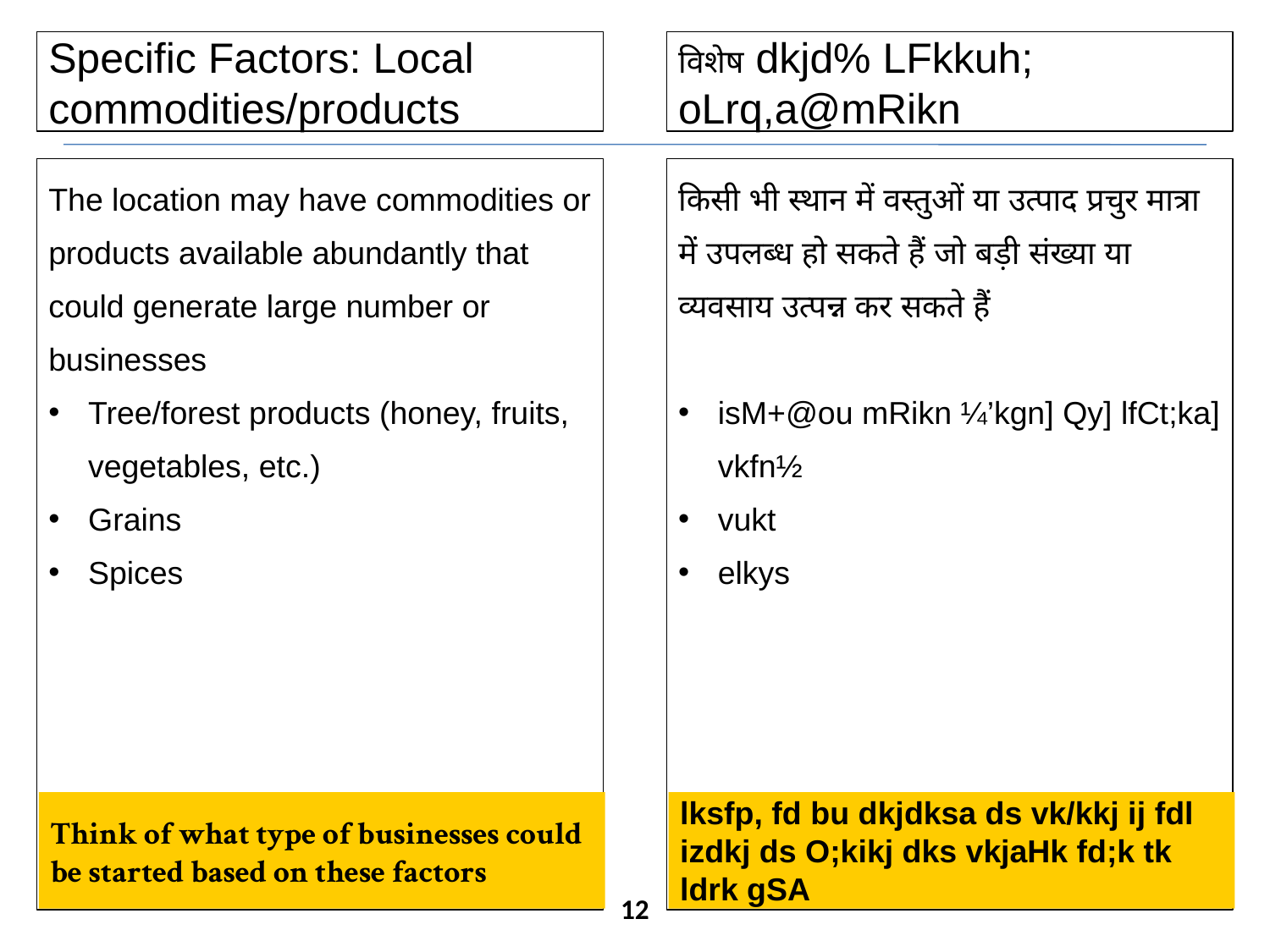

Specific Factors: Local commodities/products
विशेष dkjd% LFkkuh; oLrq,a@mRikn

The location may have commodities or products available abundantly that could generate large number or businesses
Tree/forest products (honey, fruits, vegetables, etc.)
Grains
Spices

किसी भी स्थान में वस्तुओं या उत्पाद प्रचुर मात्रा में उपलब्ध हो सकते हैं जो बड़ी संख्या या व्यवसाय उत्पन्न कर सकते हैं

isM+@ou mRikn ¼’kgn] Qy] lfCt;ka] vkfn½
vukt
elkys
Think of what type of businesses could be started based on these factors
lksfp, fd bu dkjdksa ds vk/kkj ij fdl izdkj ds O;kikj dks vkjaHk fd;k tk ldrk gSA
12